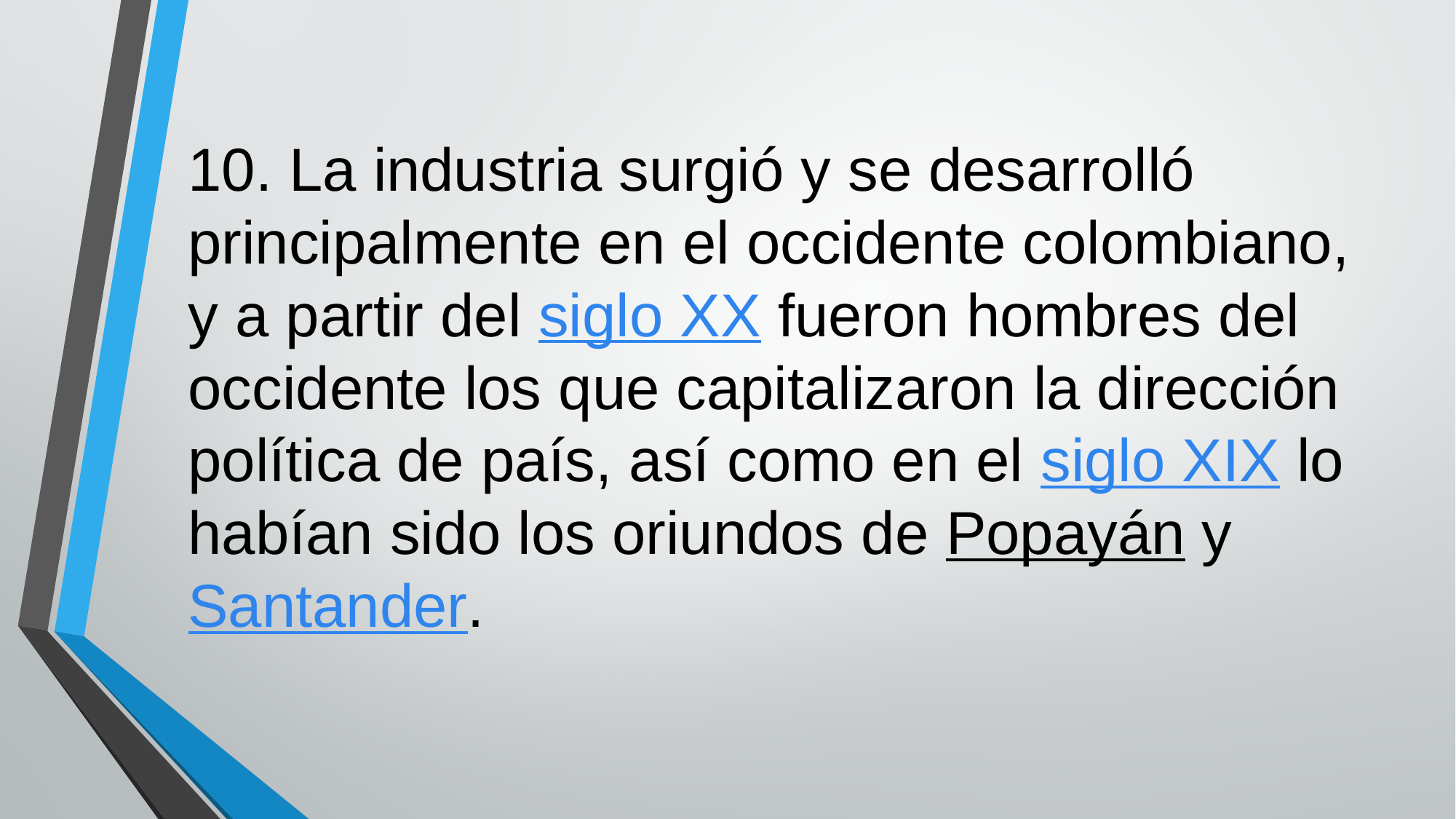

# 10. La industria surgió y se desarrolló principalmente en el occidente colombiano, y a partir del siglo XX fueron hombres del occidente los que capitalizaron la dirección política de país, así como en el siglo XIX lo habían sido los oriundos de Popayán y Santander.